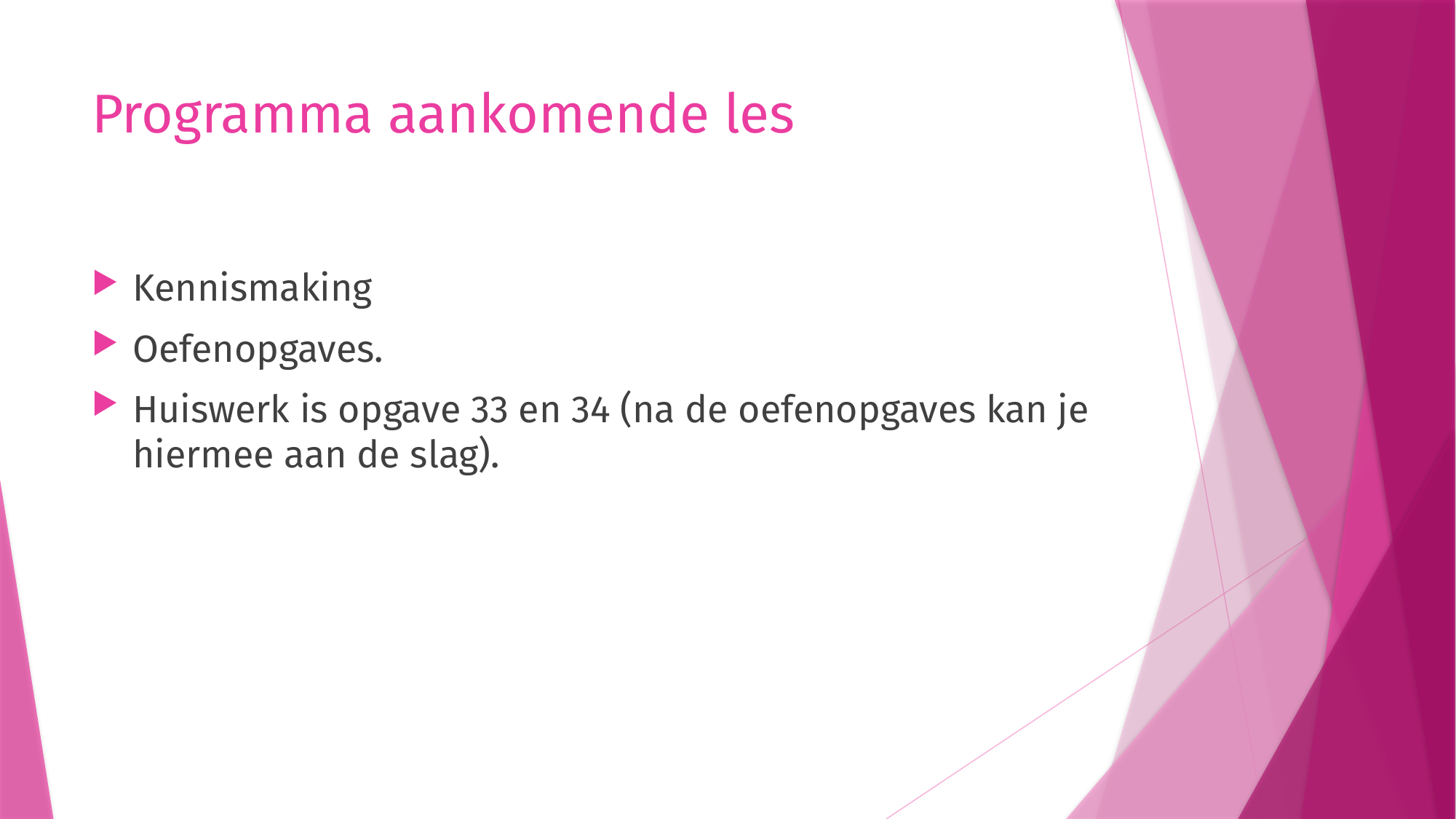

# Programma aankomende les
Kennismaking
Oefenopgaves.
Huiswerk is opgave 33 en 34 (na de oefenopgaves kan je hiermee aan de slag).